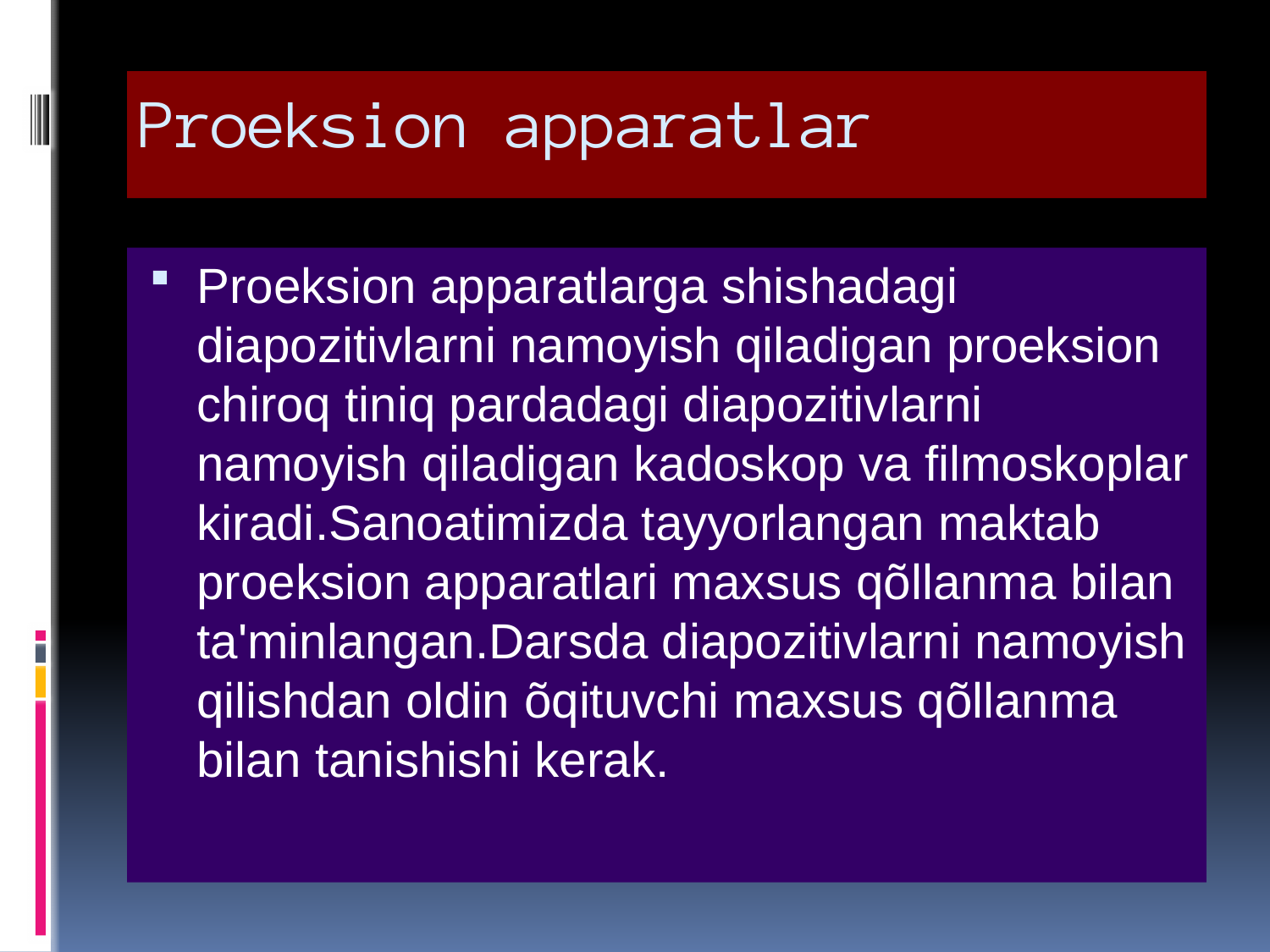

# Proeksion apparatlar
Proeksion apparatlarga shishadagi diapozitivlarni namoyish qiladigan proeksion chiroq tiniq pardadagi diapozitivlarni namoyish qiladigan kadoskop va filmoskoplar kiradi.Sanoatimizda tayyorlangan maktab proeksion apparatlari maxsus qõllanma bilan ta'minlangan.Darsda diapozitivlarni namoyish qilishdan oldin õqituvchi maxsus qõllanma bilan tanishishi kerak.